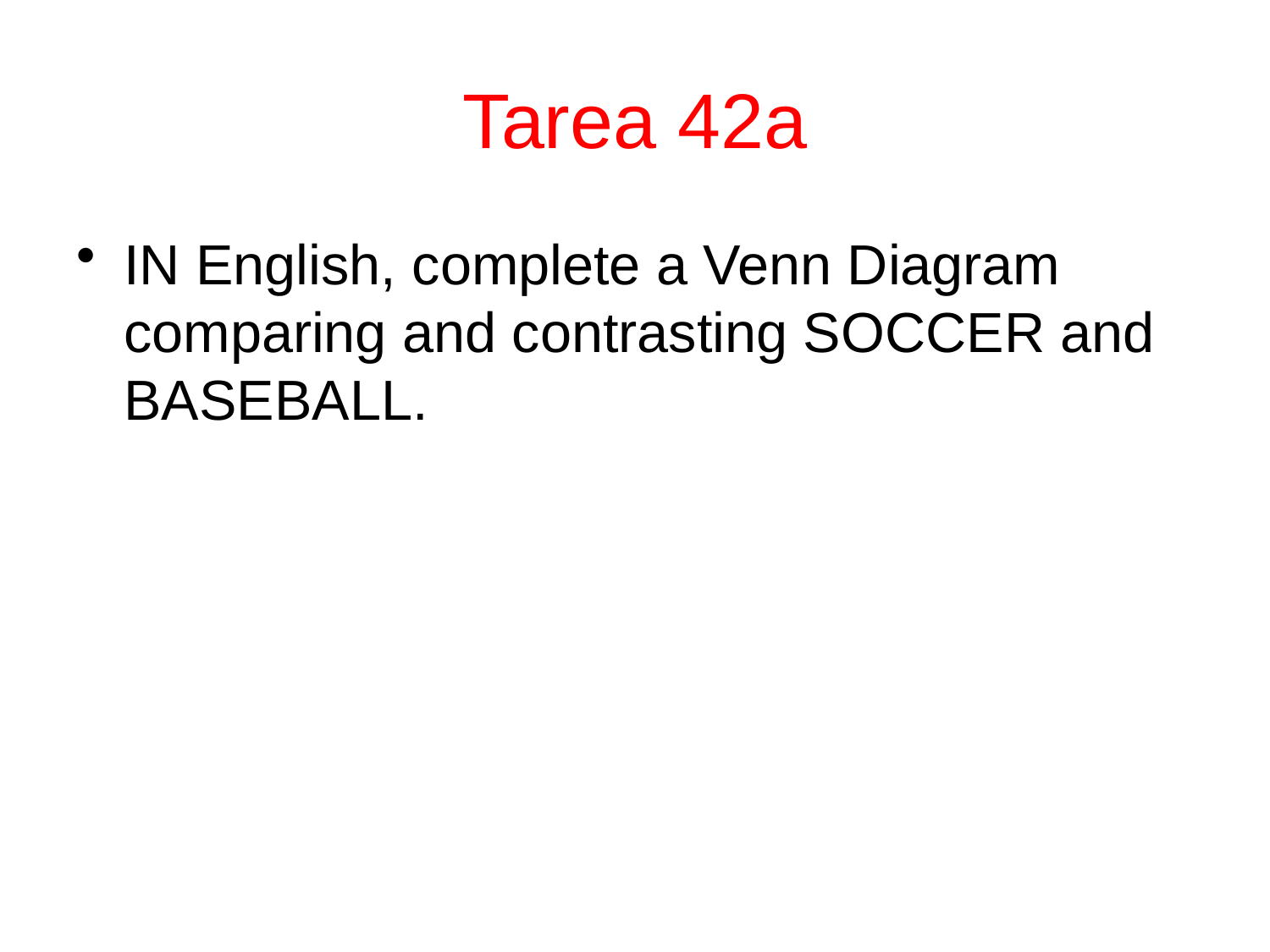

# Tarea 42a
IN English, complete a Venn Diagram comparing and contrasting SOCCER and BASEBALL.